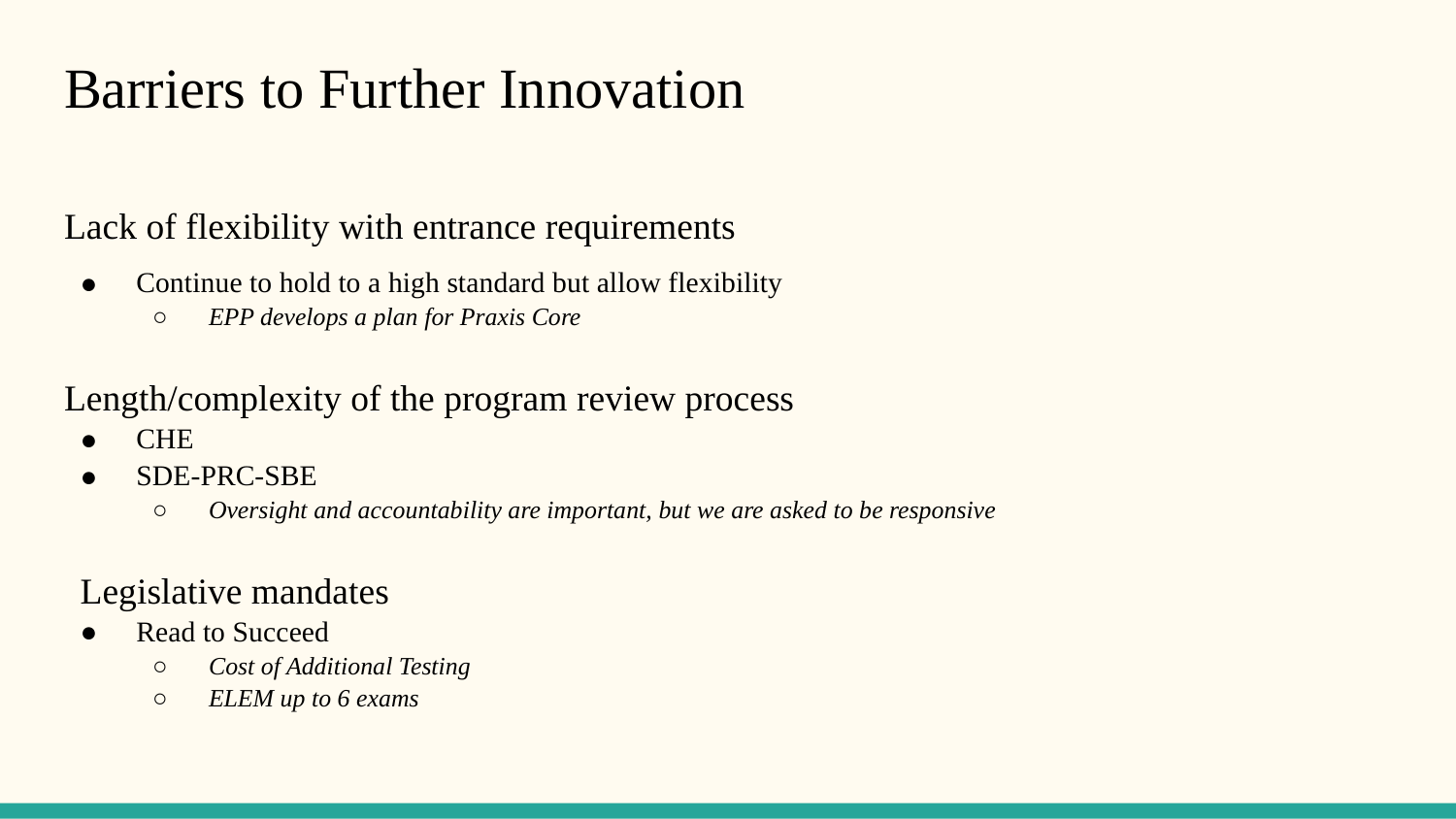

# Barriers to Further Innovation
Lack of flexibility with entrance requirements
Continue to hold to a high standard but allow flexibility
EPP develops a plan for Praxis Core

Length/complexity of the program review process
CHE
SDE-PRC-SBE
Oversight and accountability are important, but we are asked to be responsive

Legislative mandates
Read to Succeed
Cost of Additional Testing
ELEM up to 6 exams